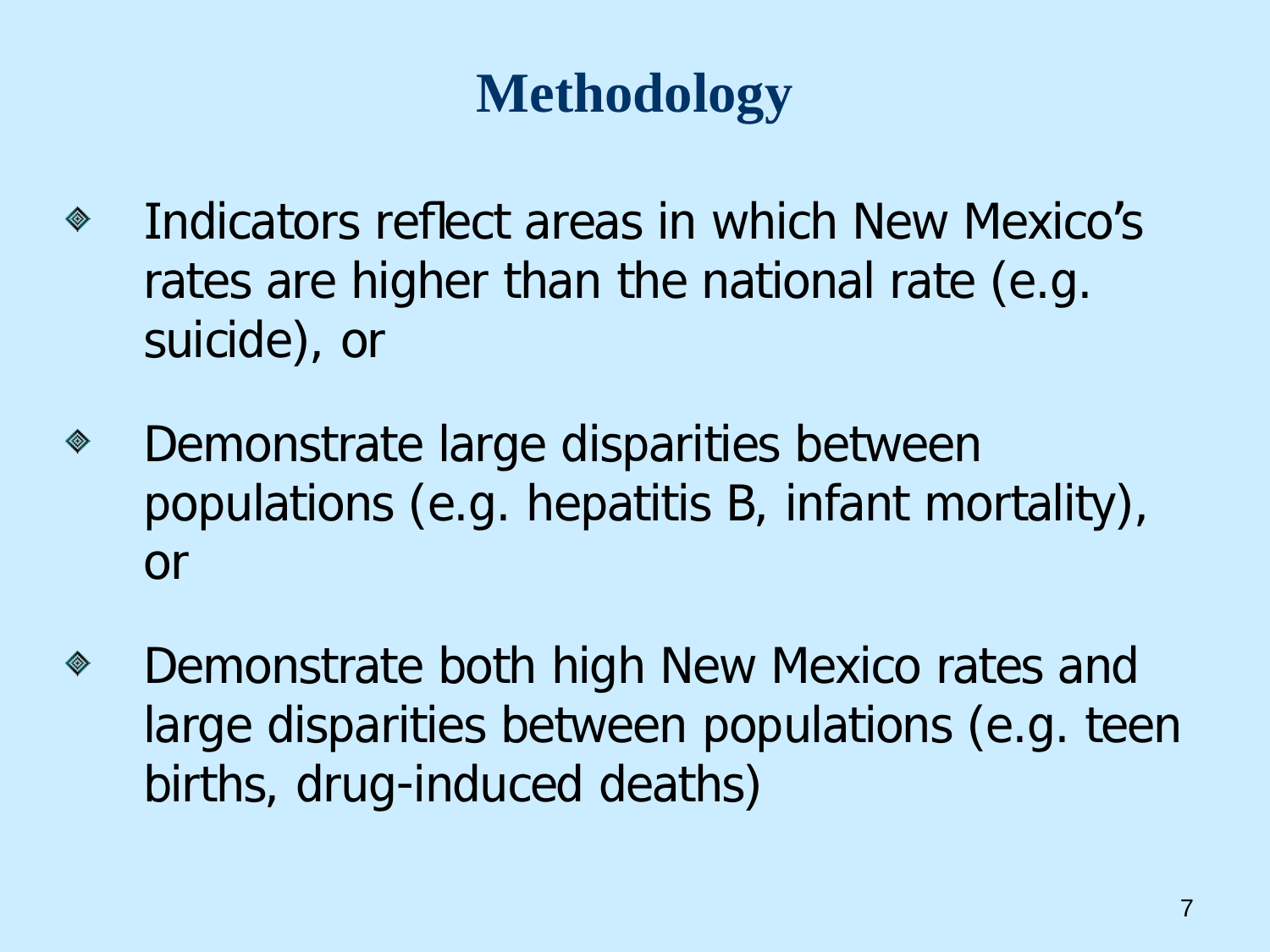

# Methodology
Indicators reflect areas in which New Mexico’s rates are higher than the national rate (e.g. suicide), or
Demonstrate large disparities between populations (e.g. hepatitis B, infant mortality), or
Demonstrate both high New Mexico rates and large disparities between populations (e.g. teen births, drug-induced deaths)
7